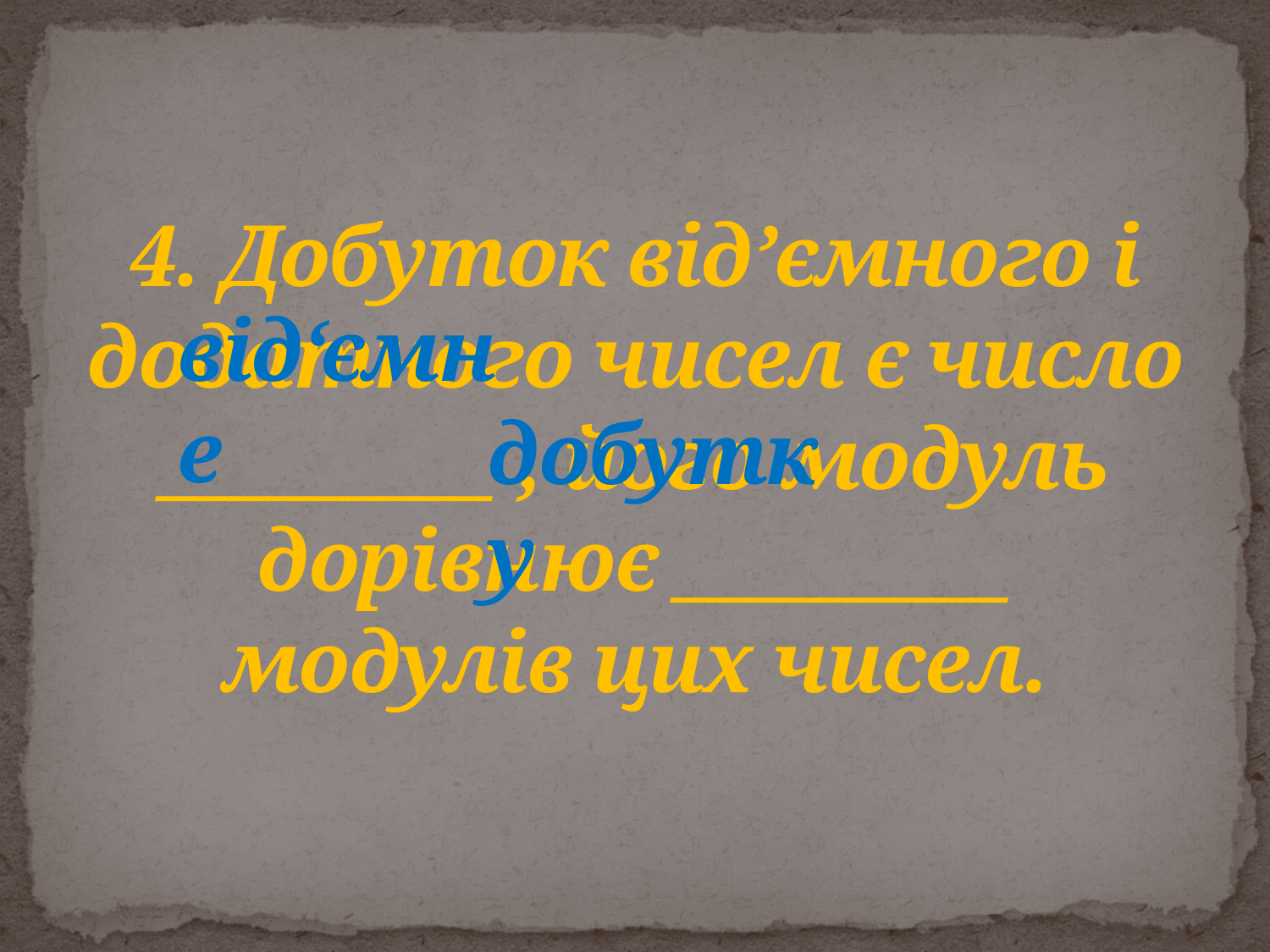

# 4. Добуток від’ємного і додатного чисел є число _________ , його модуль дорівнює _________ модулів цих чисел.
від‘ємне
добутку